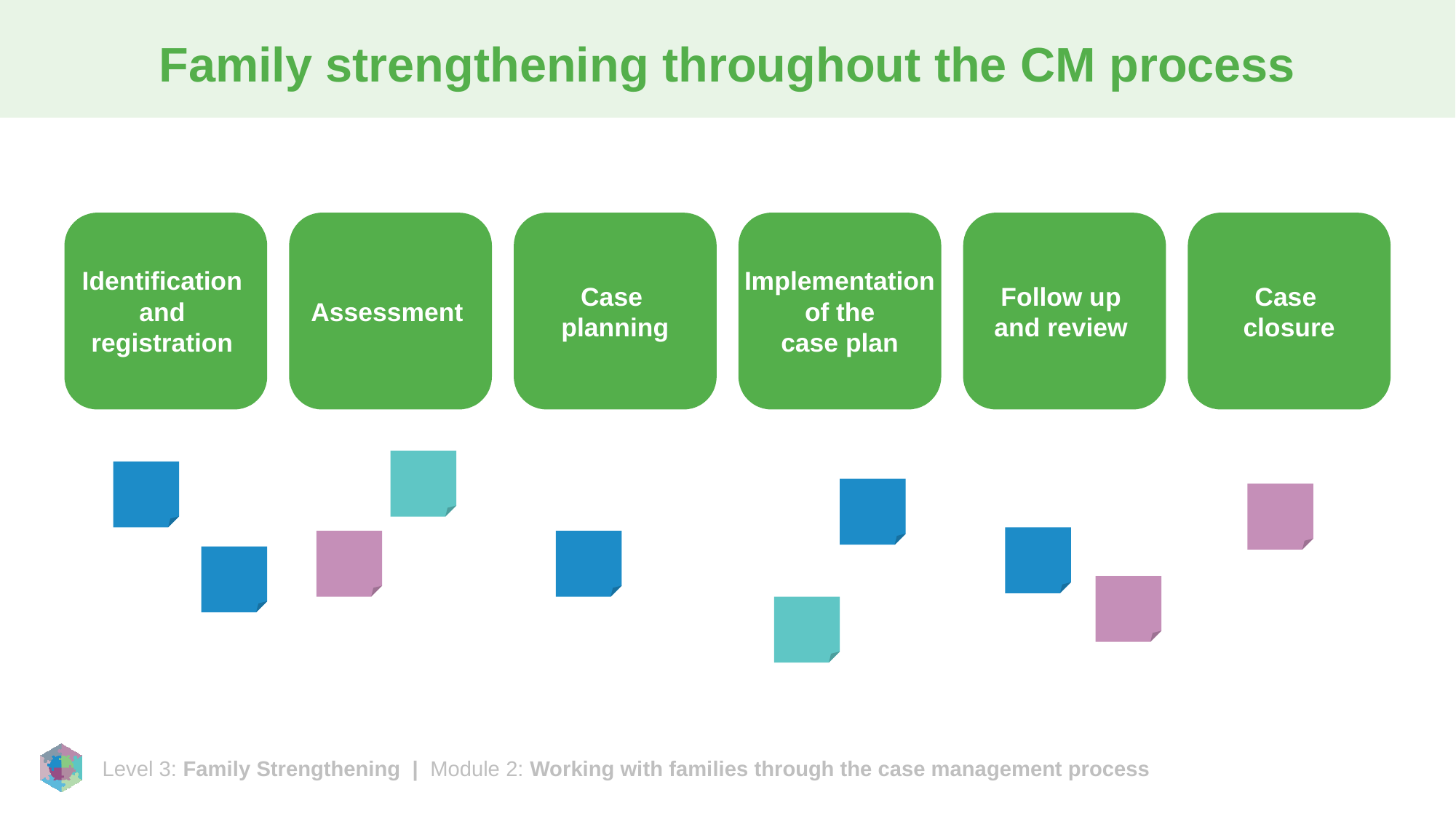

# Family strengthening throughout the CM process
Implementation
 of the
case plan
Case
planning
Follow up
and review
Case
closure
Identification
and
registration
Assessment